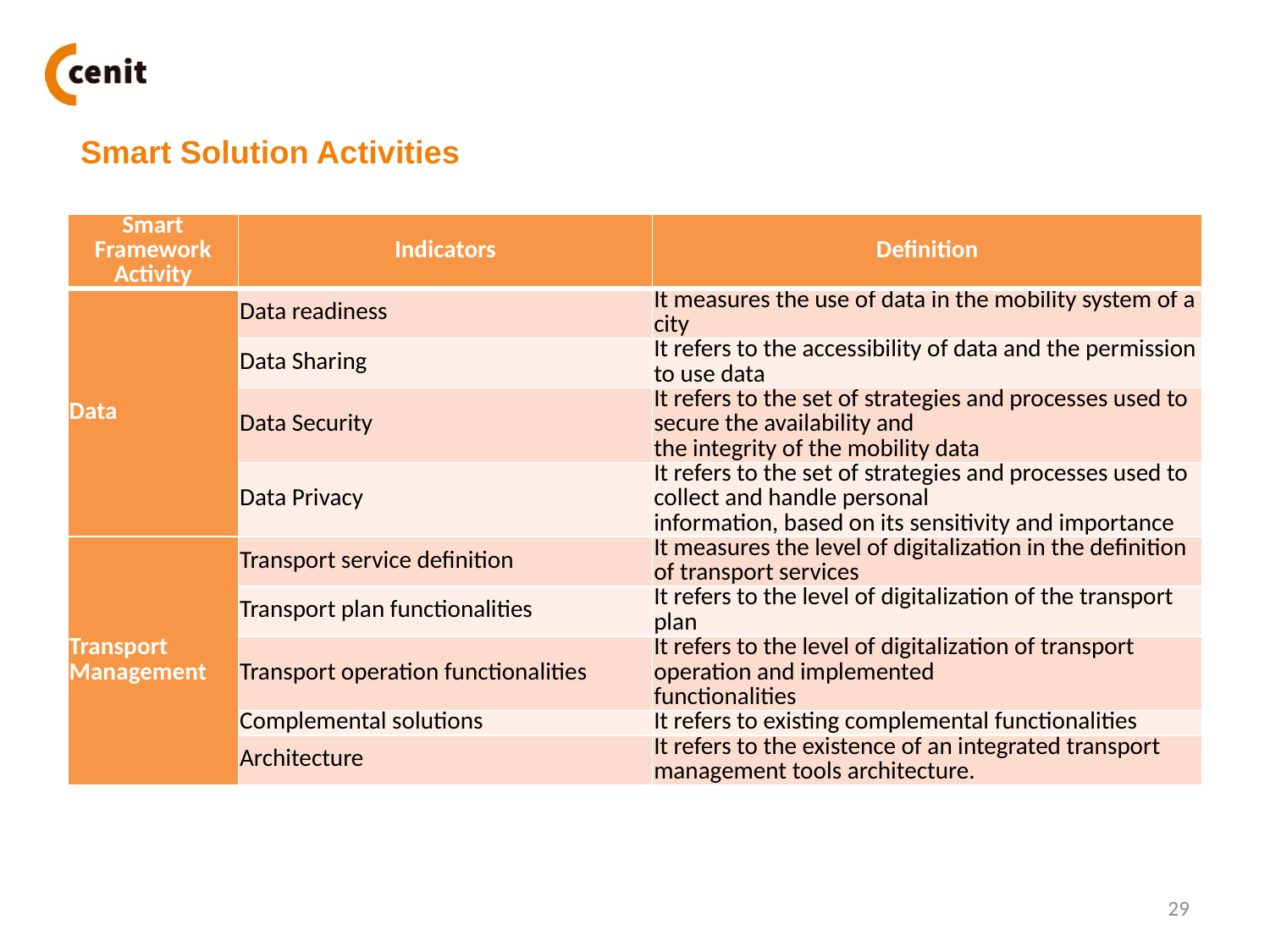

Smart Solution Activities
| Smart Framework Activity | Indicators | Definition |
| --- | --- | --- |
| Data | Data readiness | It measures the use of data in the mobility system of a city |
|  | Data Sharing | It refers to the accessibility of data and the permission to use data |
|  | Data Security | It refers to the set of strategies and processes used to secure the availability and the integrity of the mobility data |
|  | Data Privacy | It refers to the set of strategies and processes used to collect and handle personal information, based on its sensitivity and importance |
| Transport Management | Transport service definition | It measures the level of digitalization in the definition of transport services |
|  | Transport plan functionalities | It refers to the level of digitalization of the transport plan |
|  | Transport operation functionalities | It refers to the level of digitalization of transport operation and implemented functionalities |
|  | Complemental solutions | It refers to existing complemental functionalities |
|  | Architecture | It refers to the existence of an integrated transport management tools architecture. |
29